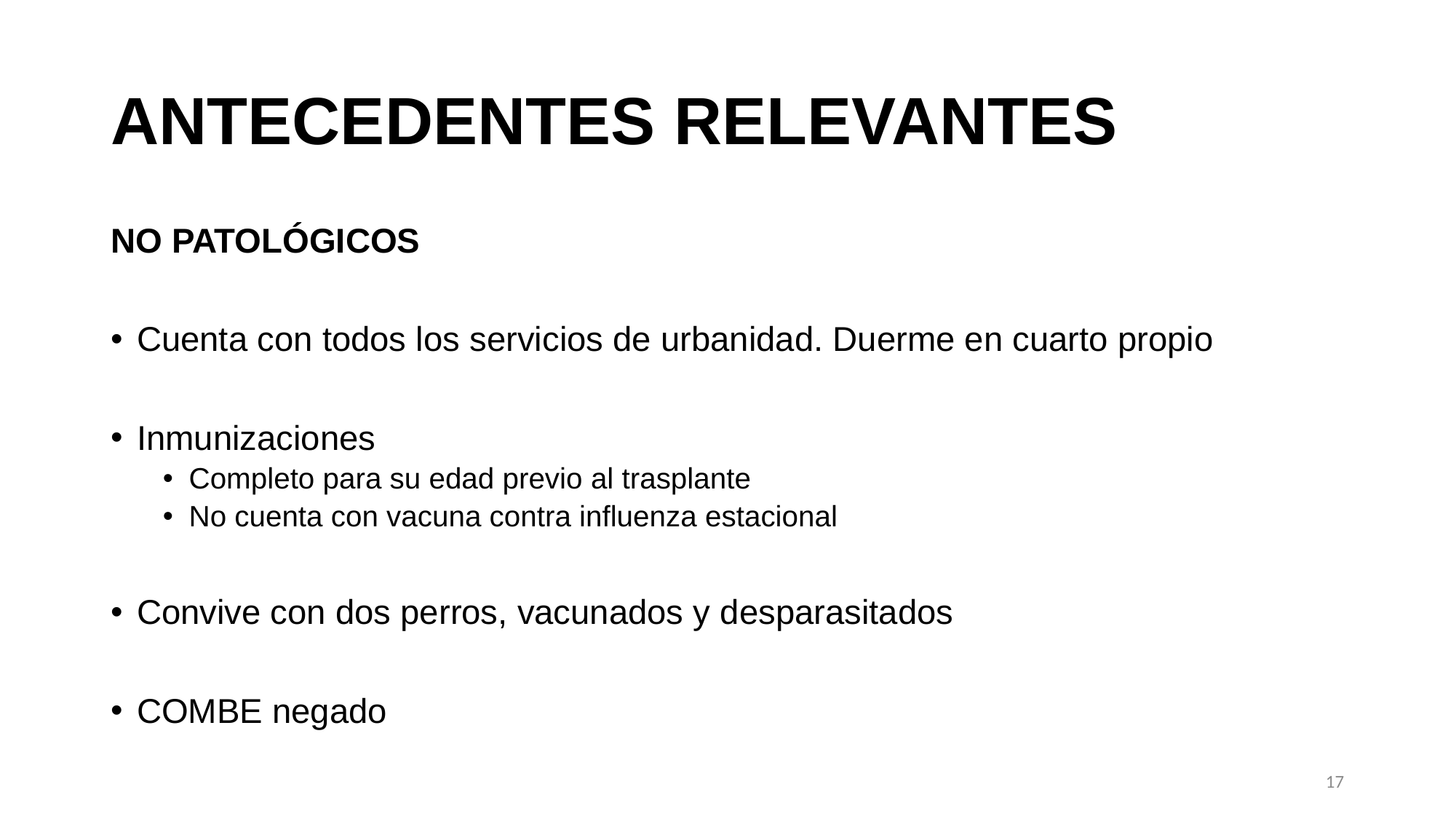

# ANTECEDENTES RELEVANTES
NO PATOLÓGICOS

Cuenta con todos los servicios de urbanidad. Duerme en cuarto propio

Inmunizaciones
Completo para su edad previo al trasplante
No cuenta con vacuna contra influenza estacional

Convive con dos perros, vacunados y desparasitados

COMBE negado
17